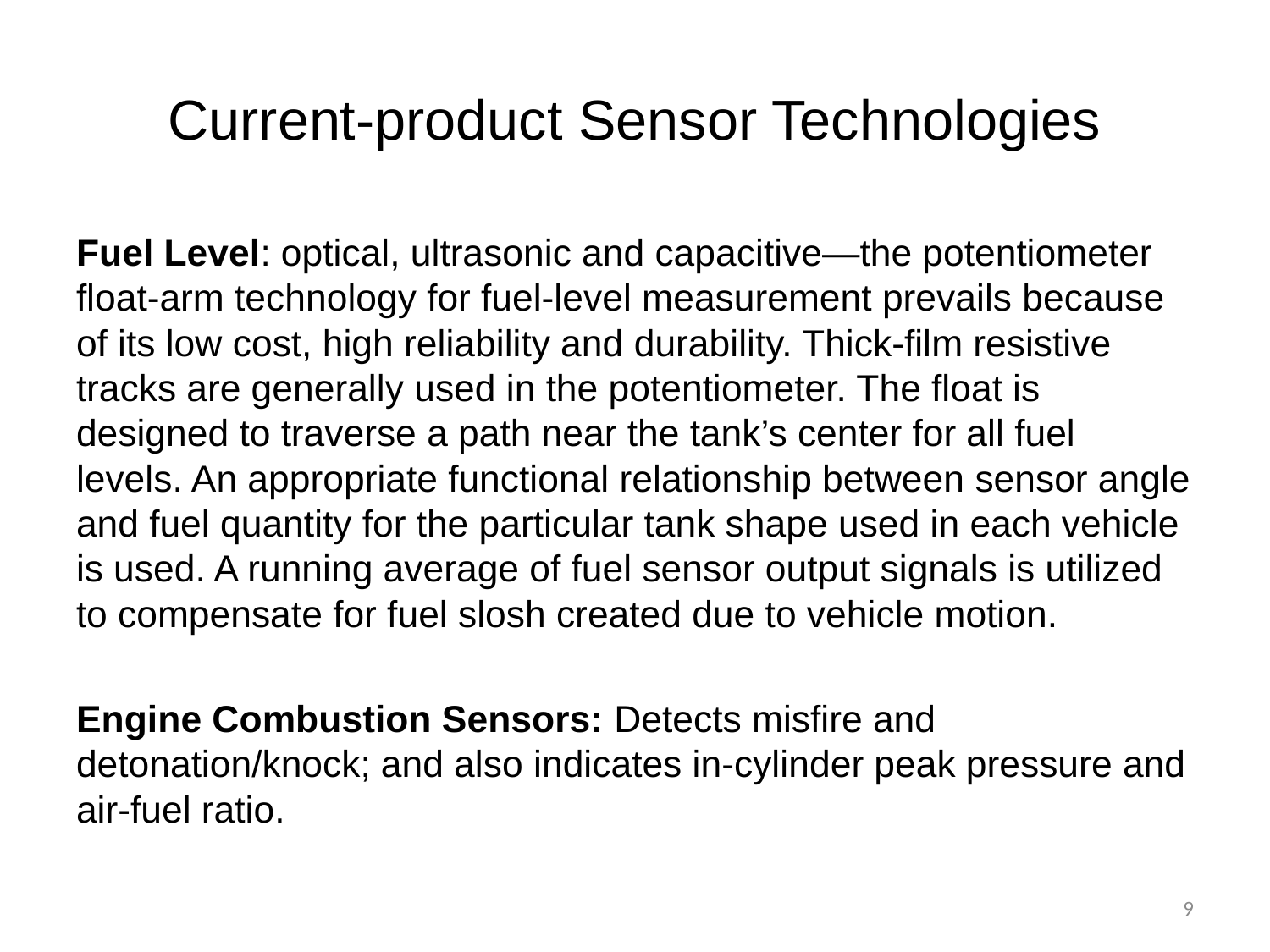

# Current-product Sensor Technologies
Fuel Level: optical, ultrasonic and capacitive—the potentiometer float-arm technology for fuel-level measurement prevails because of its low cost, high reliability and durability. Thick-film resistive tracks are generally used in the potentiometer. The float is designed to traverse a path near the tank’s center for all fuel levels. An appropriate functional relationship between sensor angle and fuel quantity for the particular tank shape used in each vehicle is used. A running average of fuel sensor output signals is utilized to compensate for fuel slosh created due to vehicle motion.

Engine Combustion Sensors: Detects misfire and detonation/knock; and also indicates in-cylinder peak pressure and air-fuel ratio.
9